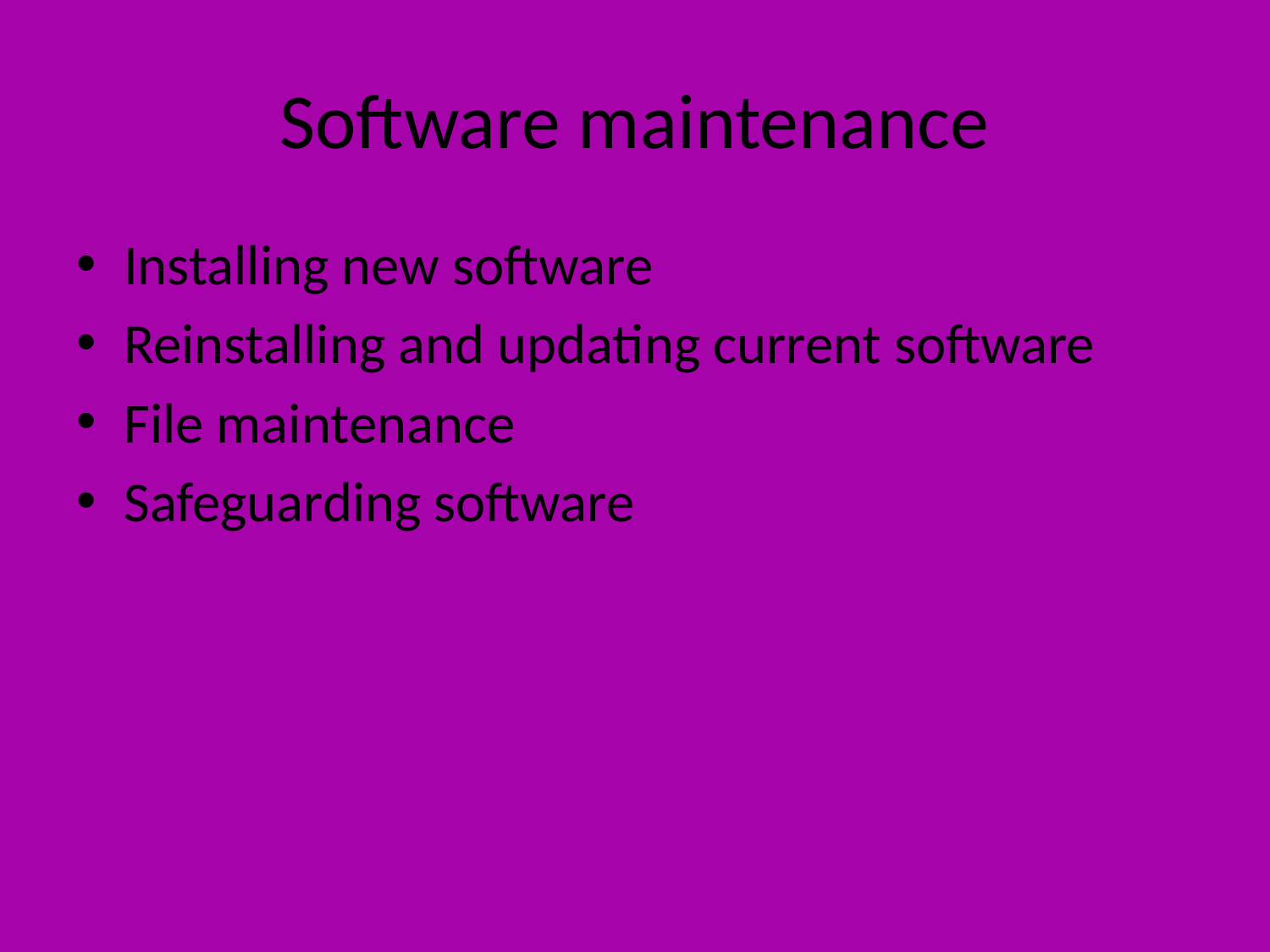

# Software maintenance
Installing new software
Reinstalling and updating current software
File maintenance
Safeguarding software